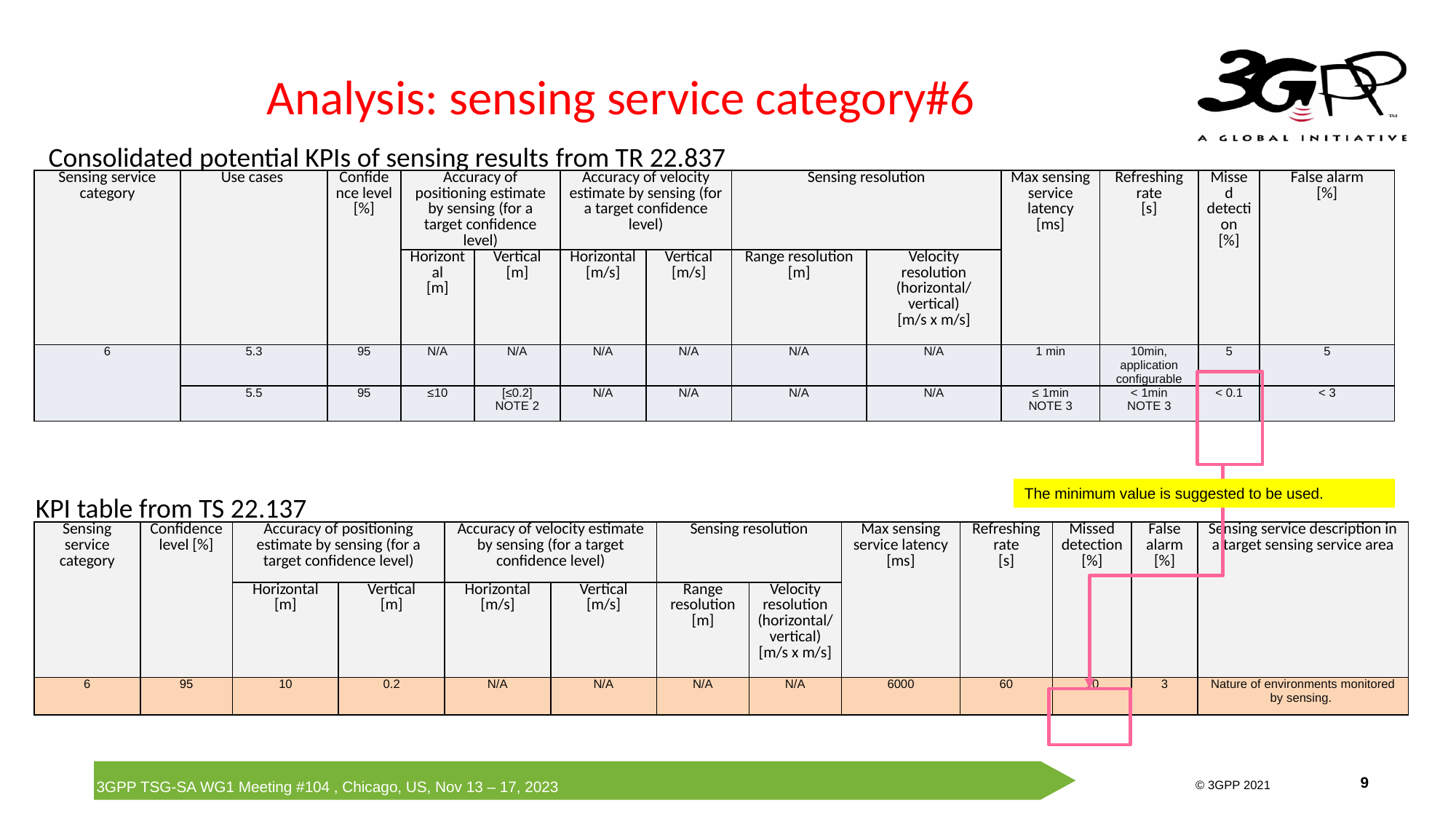

# Analysis: sensing service category#6
Consolidated potential KPIs of sensing results from TR 22.837
| Sensing service category | Use cases | Confidence level [%] | Accuracy of positioning estimate by sensing (for a target confidence level) |  | Accuracy of velocity estimate by sensing (for a target confidence level) |  | Sensing resolution |  | Max sensing service latency [ms] | Refreshing rate [s] | Missed detection [%] | False alarm [%] |
| --- | --- | --- | --- | --- | --- | --- | --- | --- | --- | --- | --- | --- |
|  |  |  | Horizontal [m] | Vertical [m] | Horizontal [m/s] | Vertical [m/s] | Range resolution [m] | Velocity resolution (horizontal/ vertical) [m/s x m/s] |  |  |  |  |
| 6 | 5.3 | 95 | N/A | N/A | N/A | N/A | N/A | N/A | 1 min | 10min, application configurable | 5 | 5 |
|  | 5.5 | 95 | ≤10 | [≤0.2] NOTE 2 | N/A | N/A | N/A | N/A | ≤ 1min NOTE 3 | < 1min NOTE 3 | < 0.1 | < 3 |

The minimum value is suggested to be used.
KPI table from TS 22.137
| Sensing service category | Confidence level [%] | Accuracy of positioning estimate by sensing (for a target confidence level) |  | Accuracy of velocity estimate by sensing (for a target confidence level) |  | Sensing resolution |  | Max sensing service latency [ms] | Refreshing rate [s] | Missed detection [%] | False alarm [%] | Sensing service description in a target sensing service area |
| --- | --- | --- | --- | --- | --- | --- | --- | --- | --- | --- | --- | --- |
|  |  | Horizontal [m] | Vertical [m] | Horizontal [m/s] | Vertical [m/s] | Range resolution [m] | Velocity resolution (horizontal/ vertical) [m/s x m/s] |  |  |  |  |  |
| 6 | 95 | 10 | 0.2 | N/A | N/A | N/A | N/A | 6000 | 60 | 10 | 3 | Nature of environments monitored by sensing. |